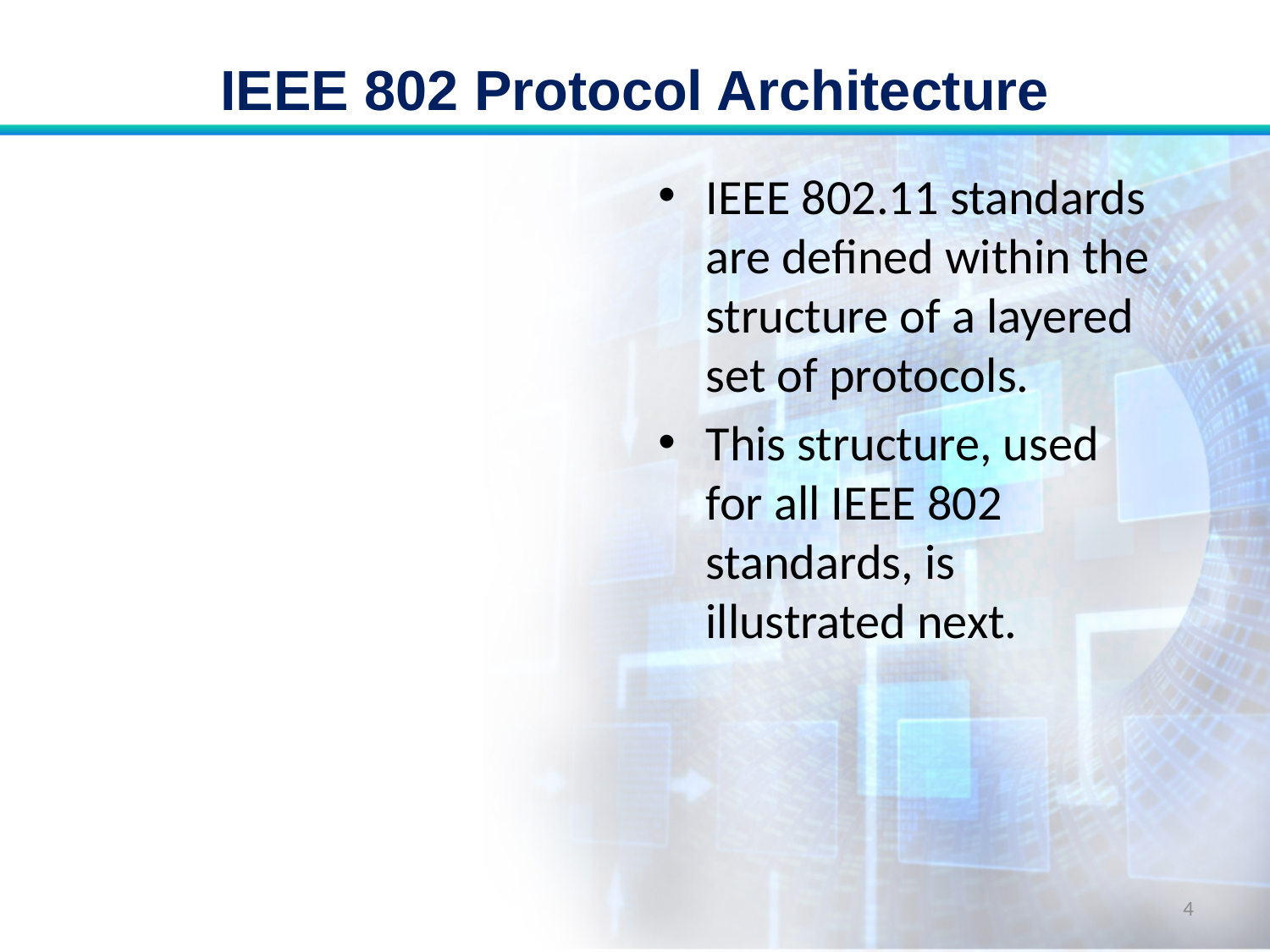

# IEEE 802 Protocol Architecture
IEEE 802.11 standards are defined within the structure of a layered set of protocols.
This structure, used for all IEEE 802 standards, is illustrated next.
4